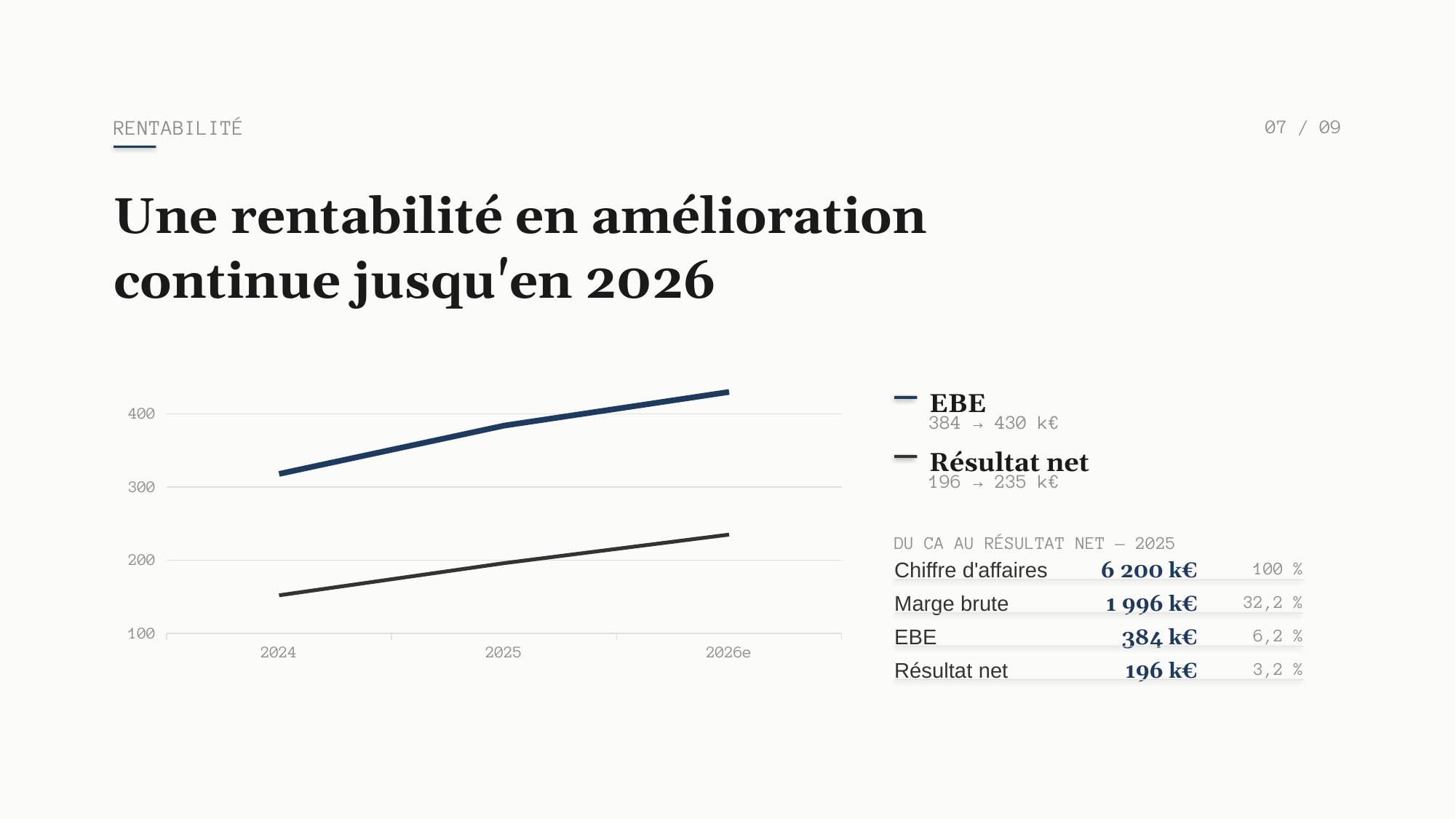

RENTABILITÉ
07 / 09

Une rentabilité en amélioration
continue jusqu'en 2026

### Chart

| Category | Résultat net | EBE |
|---|---|---|
| 2024 | 152.0 | 318.0 |
| 2025 | 196.0 | 384.0 |
| 2026e | 235.0 | 430.0 |
EBE

384 → 430 k€
Résultat net

196 → 235 k€
DU CA AU RÉSULTAT NET — 2025
Chiffre d'affaires
6 200 k€
100 %

Marge brute
1 996 k€
32,2 %

EBE
384 k€
6,2 %

Résultat net
196 k€
3,2 %